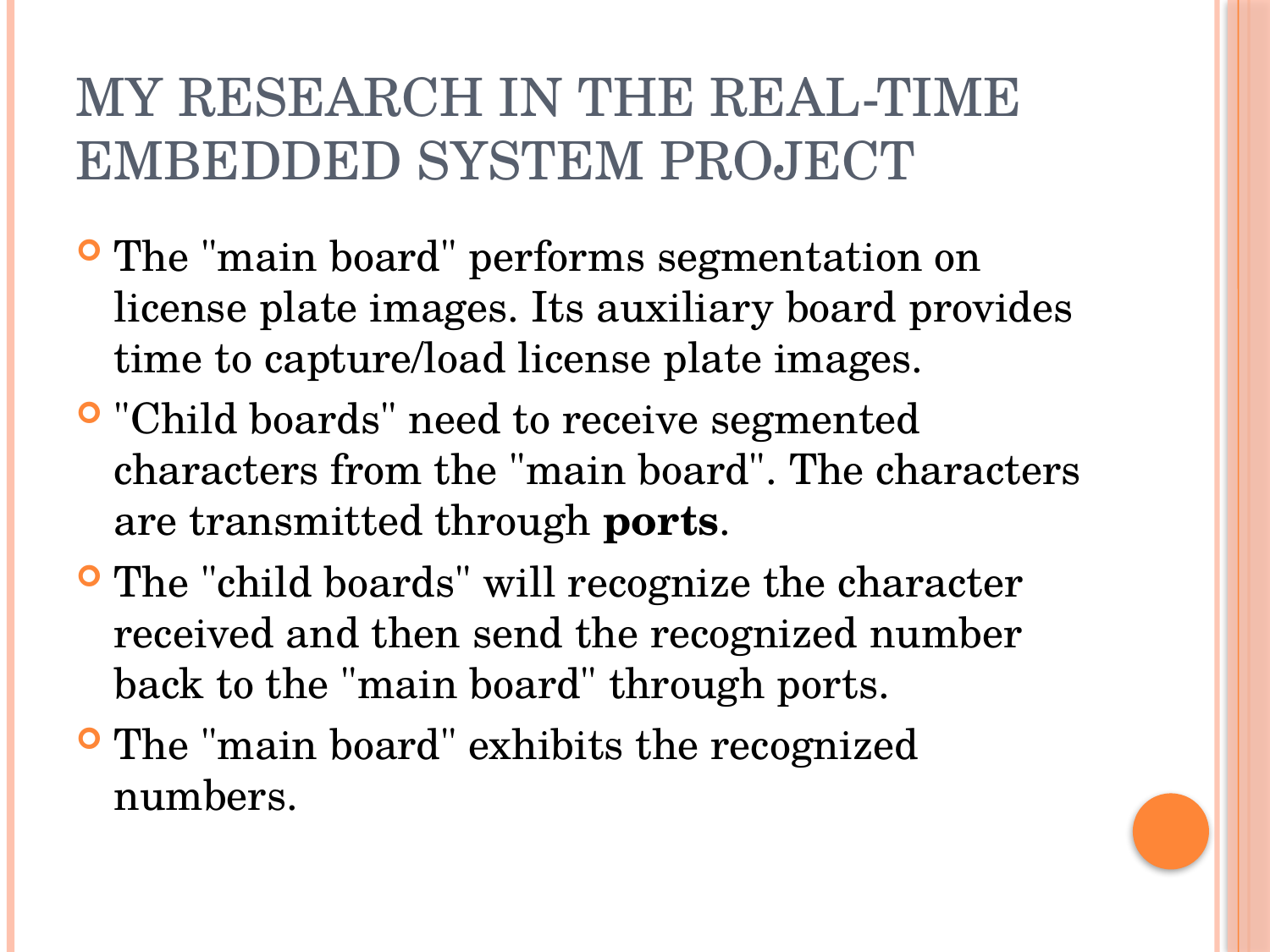

# My research in the real-time embedded system project
The "main board" performs segmentation on license plate images. Its auxiliary board provides time to capture/load license plate images.
"Child boards" need to receive segmented characters from the "main board". The characters are transmitted through ports.
The "child boards" will recognize the character received and then send the recognized number back to the "main board" through ports.
The "main board" exhibits the recognized numbers.